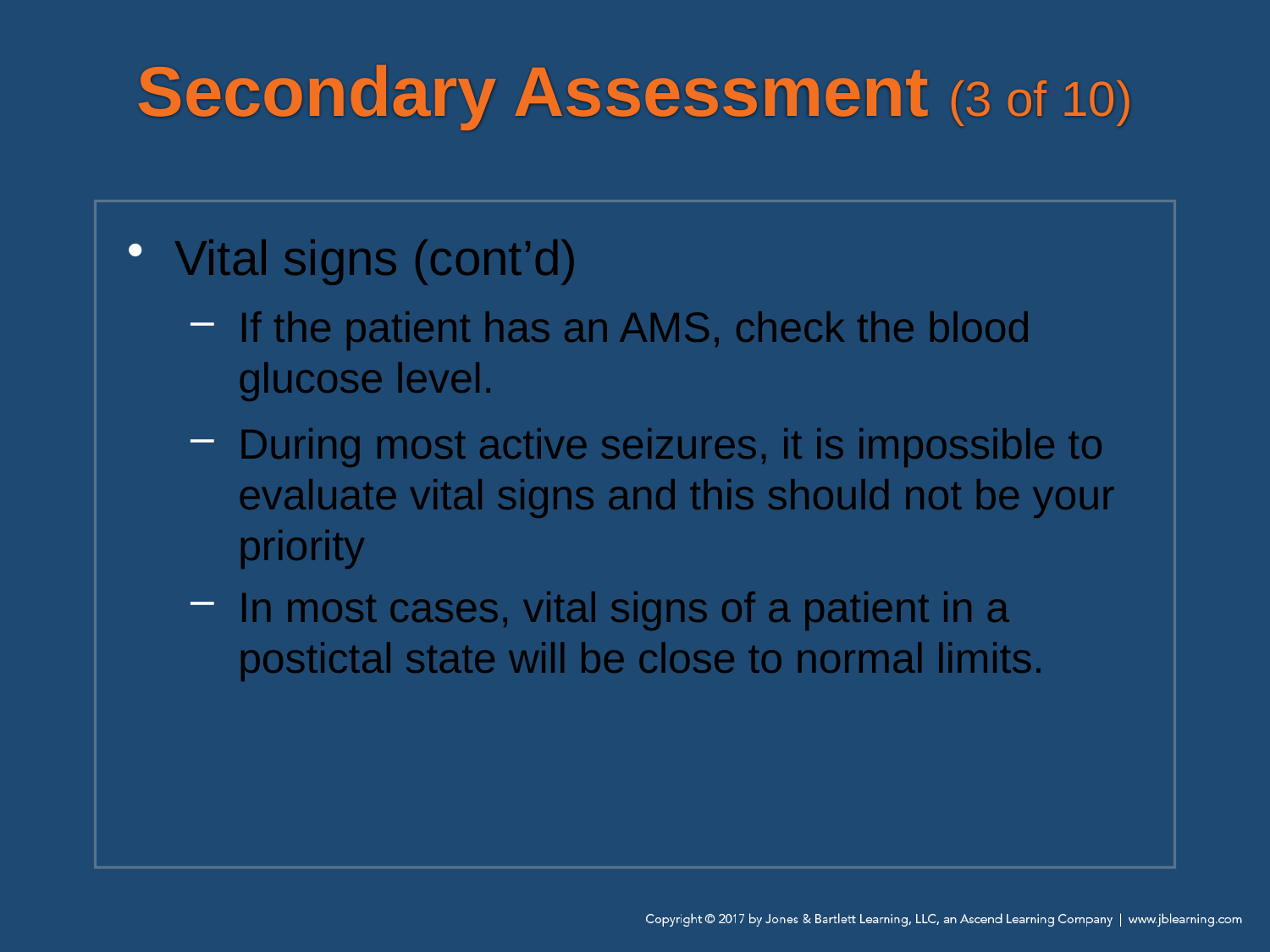

# Secondary Assessment (3 of 10)
Vital signs (cont’d)
If the patient has an AMS, check the blood glucose level.
During most active seizures, it is impossible to evaluate vital signs and this should not be your priority
In most cases, vital signs of a patient in a postictal state will be close to normal limits.